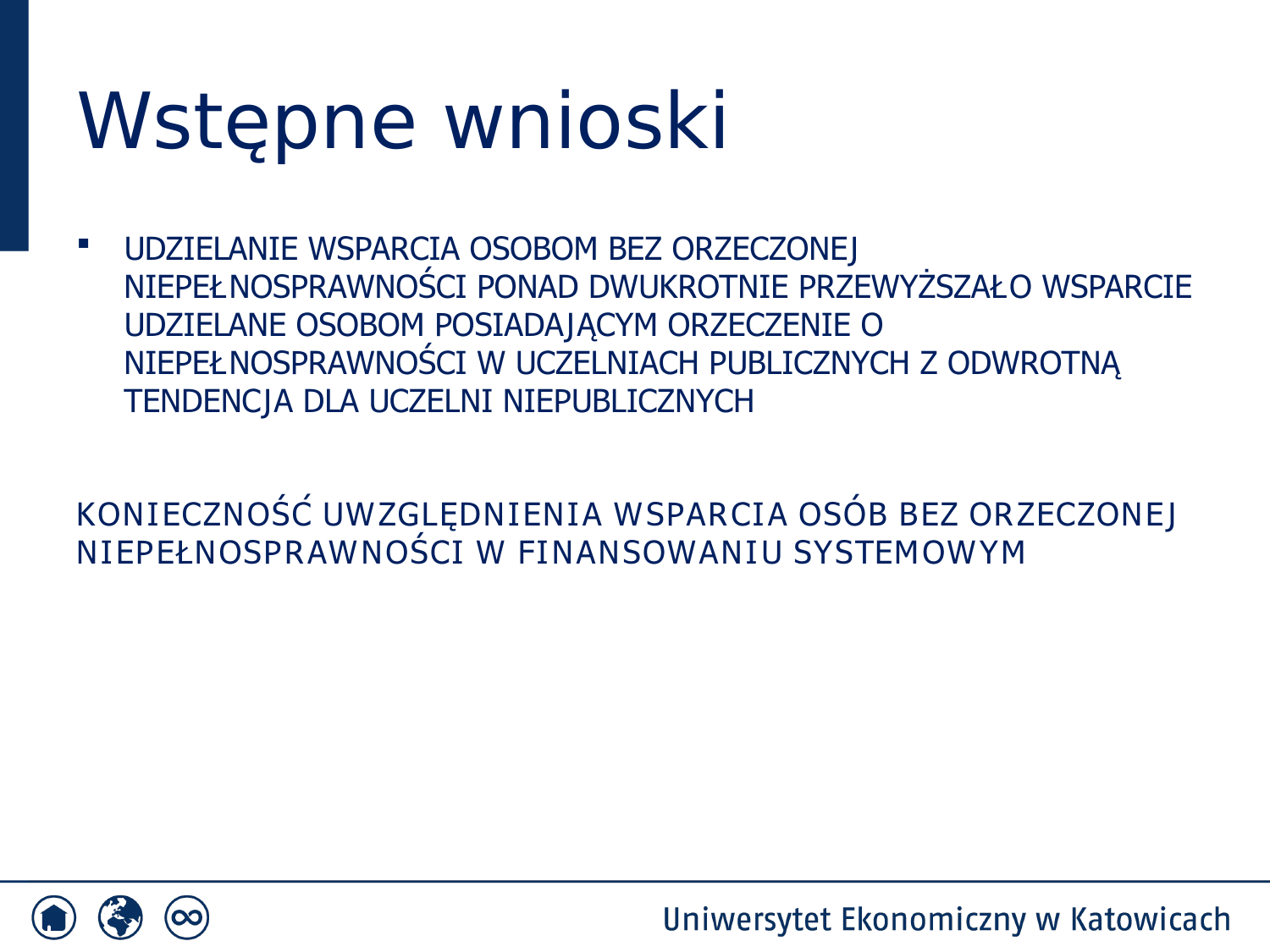

# Wstępne wnioski
UDZIELANIE WSPARCIA OSOBOM BEZ ORZECZONEJ NIEPEŁNOSPRAWNOŚCI PONAD DWUKROTNIE PRZEWYŻSZAŁO WSPARCIE UDZIELANE OSOBOM POSIADAJĄCYM ORZECZENIE O NIEPEŁNOSPRAWNOŚCI W UCZELNIACH PUBLICZNYCH Z ODWROTNĄ TENDENCJA DLA UCZELNI NIEPUBLICZNYCH

KONIECZNOŚĆ UWZGLĘDNIENIA WSPARCIA OSÓB BEZ ORZECZONEJ NIEPEŁNOSPRAWNOŚCI W FINANSOWANIU SYSTEMOWYM